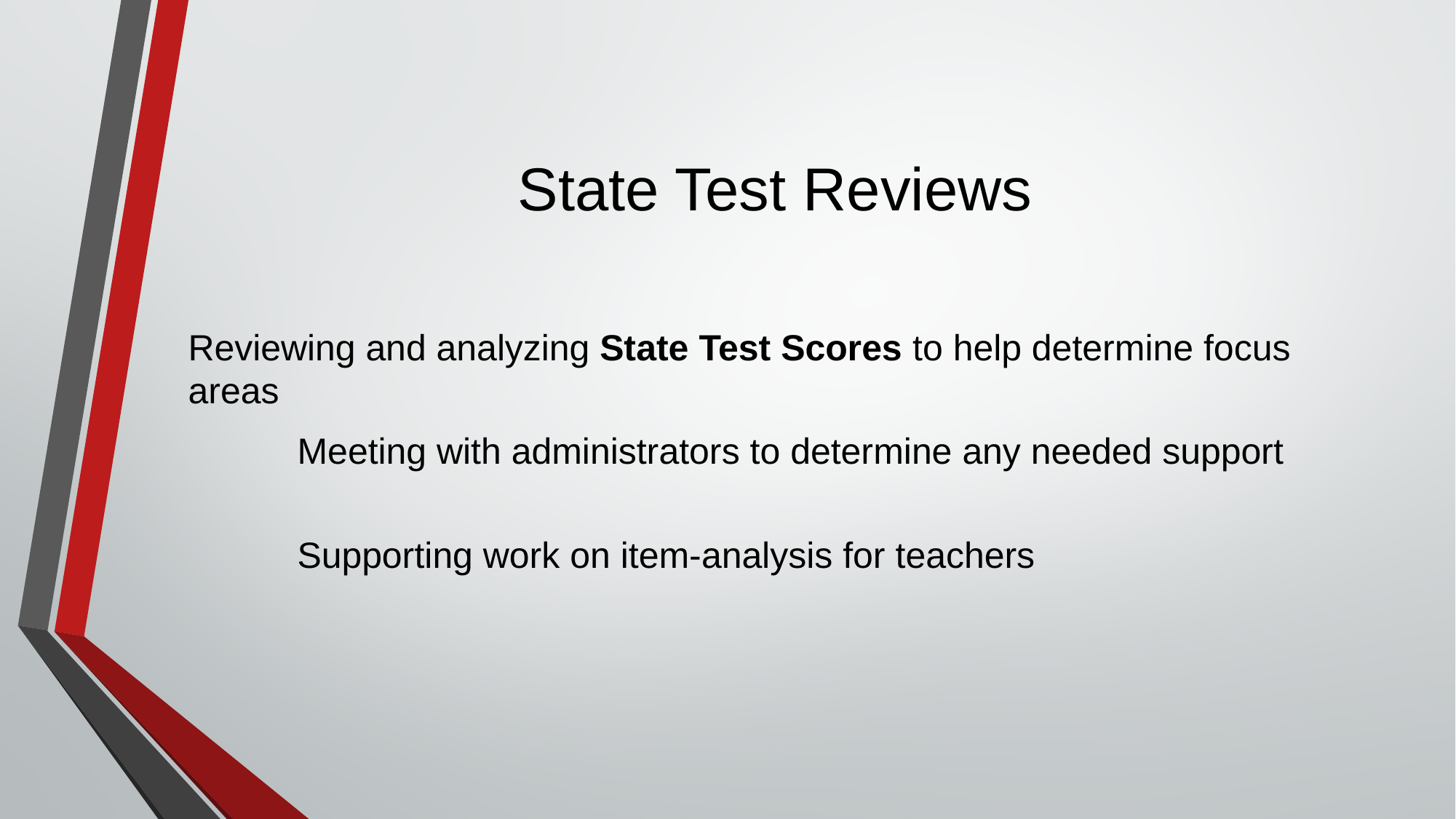

# State Test Reviews
Reviewing and analyzing State Test Scores to help determine focus areas
	Meeting with administrators to determine any needed support
	Supporting work on item-analysis for teachers